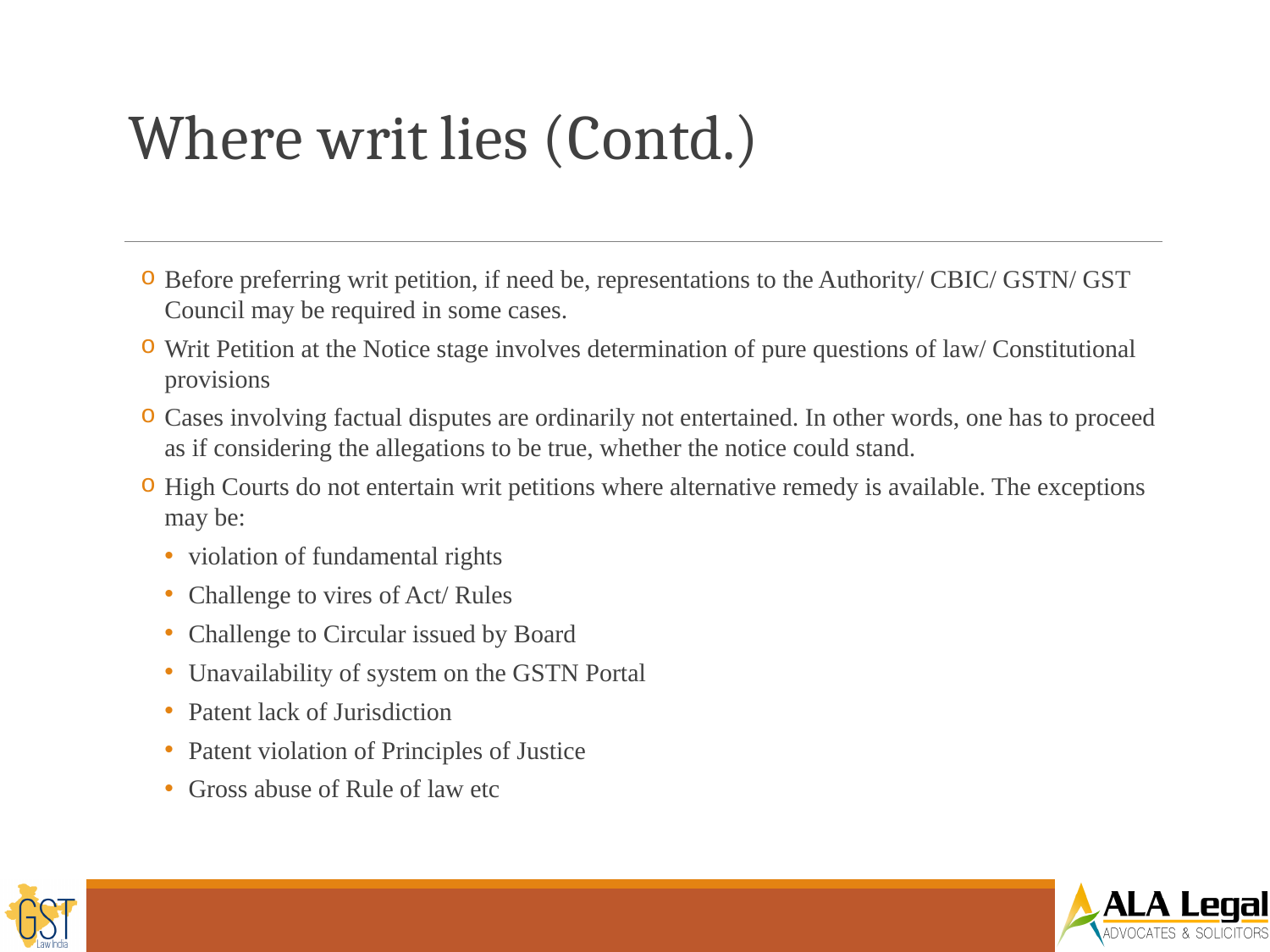

# Where writ lies (Contd.)
Before preferring writ petition, if need be, representations to the Authority/ CBIC/ GSTN/ GST Council may be required in some cases.
Writ Petition at the Notice stage involves determination of pure questions of law/ Constitutional provisions
Cases involving factual disputes are ordinarily not entertained. In other words, one has to proceed as if considering the allegations to be true, whether the notice could stand.
High Courts do not entertain writ petitions where alternative remedy is available. The exceptions may be:
violation of fundamental rights
Challenge to vires of Act/ Rules
Challenge to Circular issued by Board
Unavailability of system on the GSTN Portal
Patent lack of Jurisdiction
Patent violation of Principles of Justice
Gross abuse of Rule of law etc